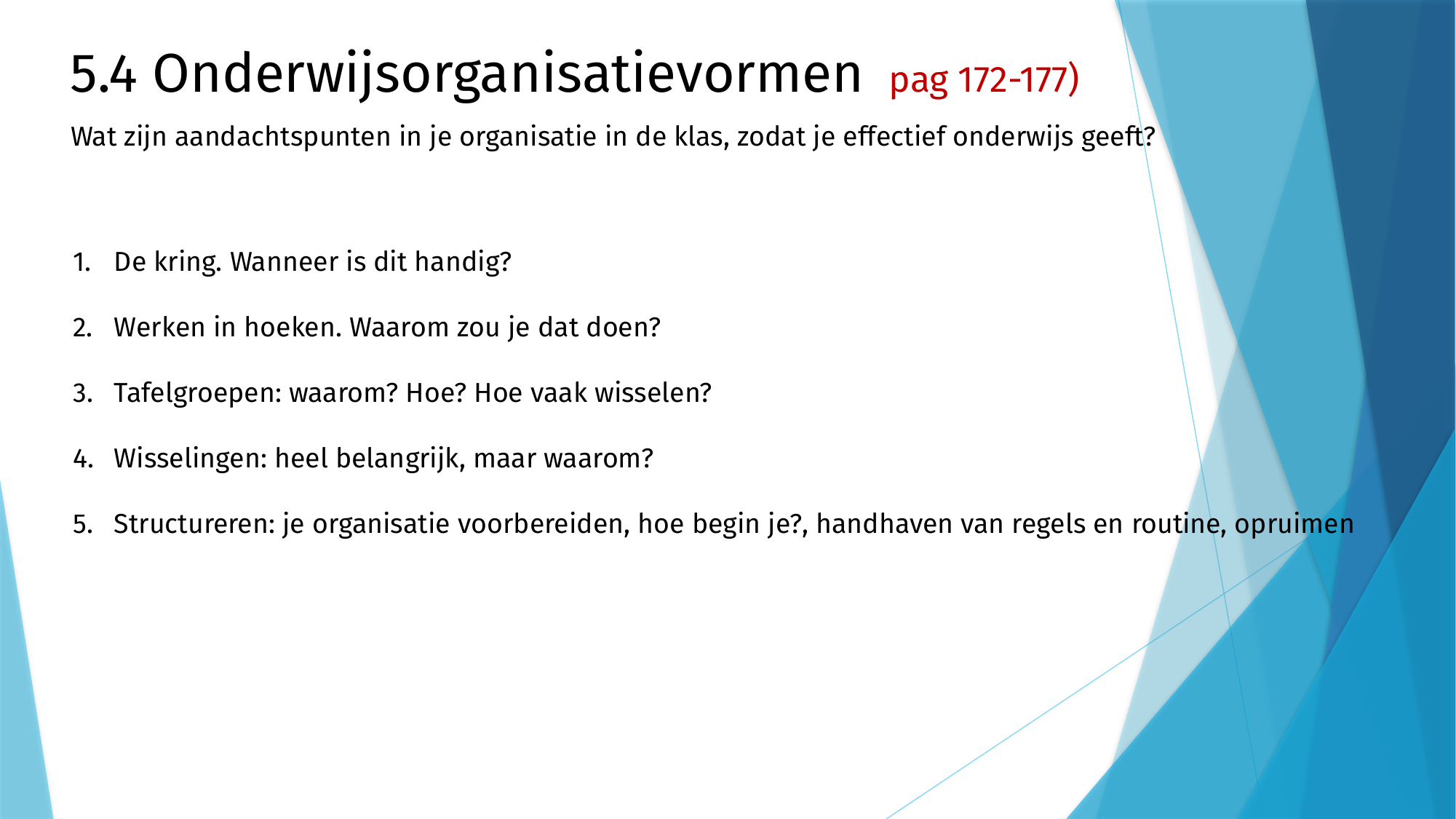

5.4 Onderwijsorganisatievormen  pag 172-177)
Wat zijn aandachtspunten in je organisatie in de klas, zodat je effectief onderwijs geeft?
De kring. Wanneer is dit handig?

Werken in hoeken. Waarom zou je dat doen?

Tafelgroepen: waarom? Hoe? Hoe vaak wisselen?

Wisselingen: heel belangrijk, maar waarom?

Structureren: je organisatie voorbereiden, hoe begin je?, handhaven van regels en routine, opruimen